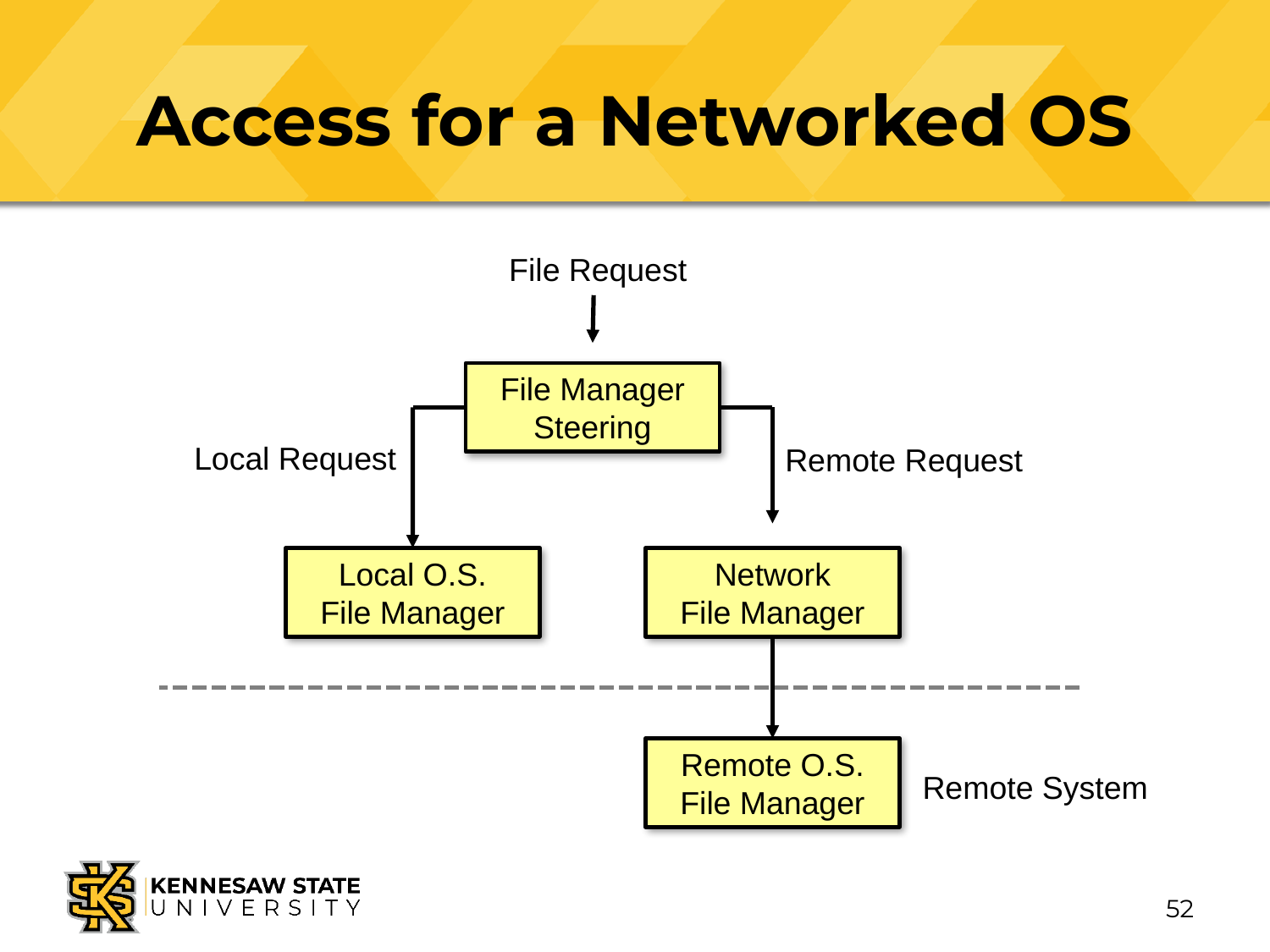

# Access for a Networked OS
File Request
File Manager
Steering
Local Request
Remote Request
Local O.S.
File Manager
Network
File Manager
Remote O.S.
File Manager
Remote System
52